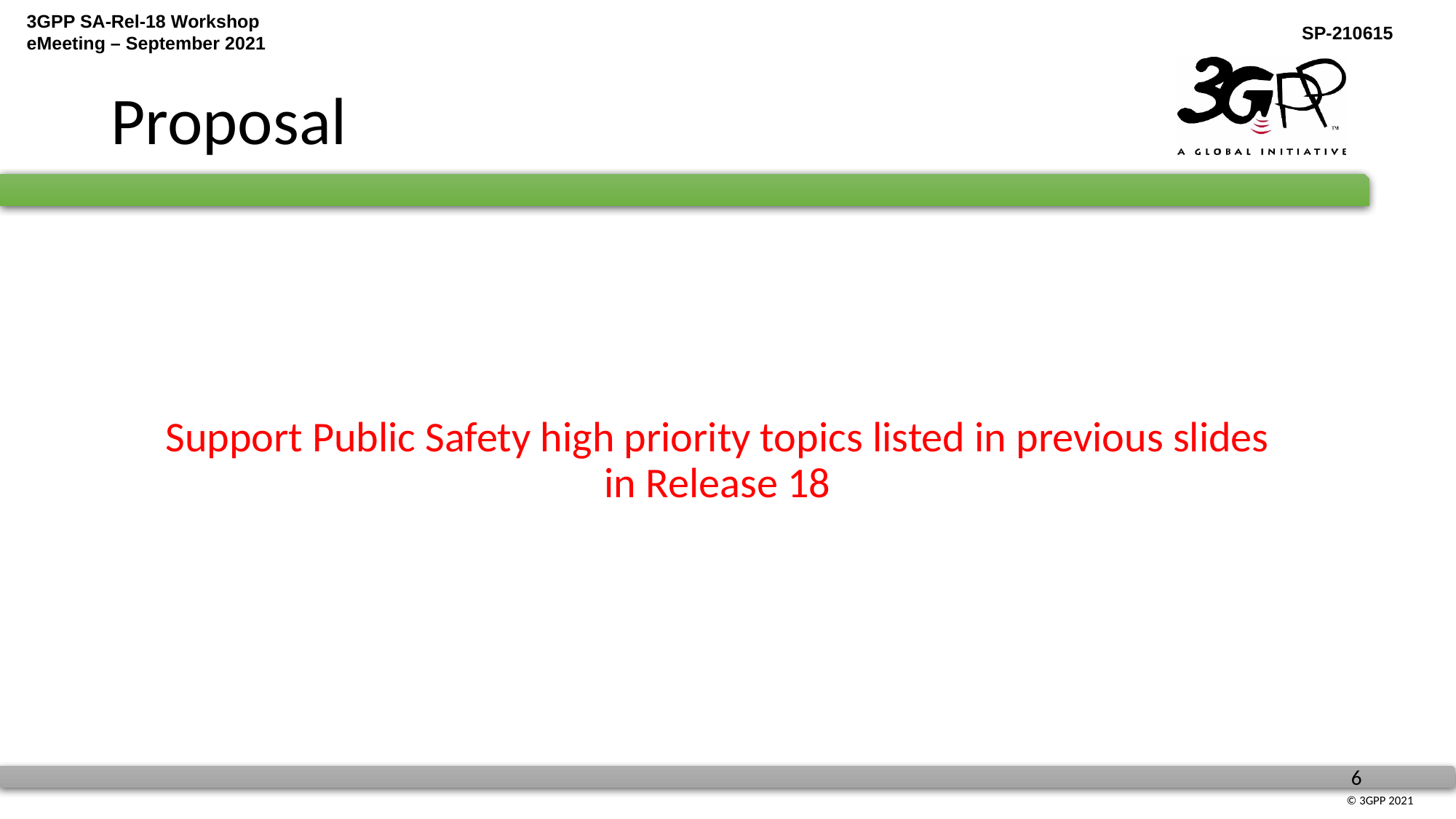

# Proposal
Support Public Safety high priority topics listed in previous slides in Release 18